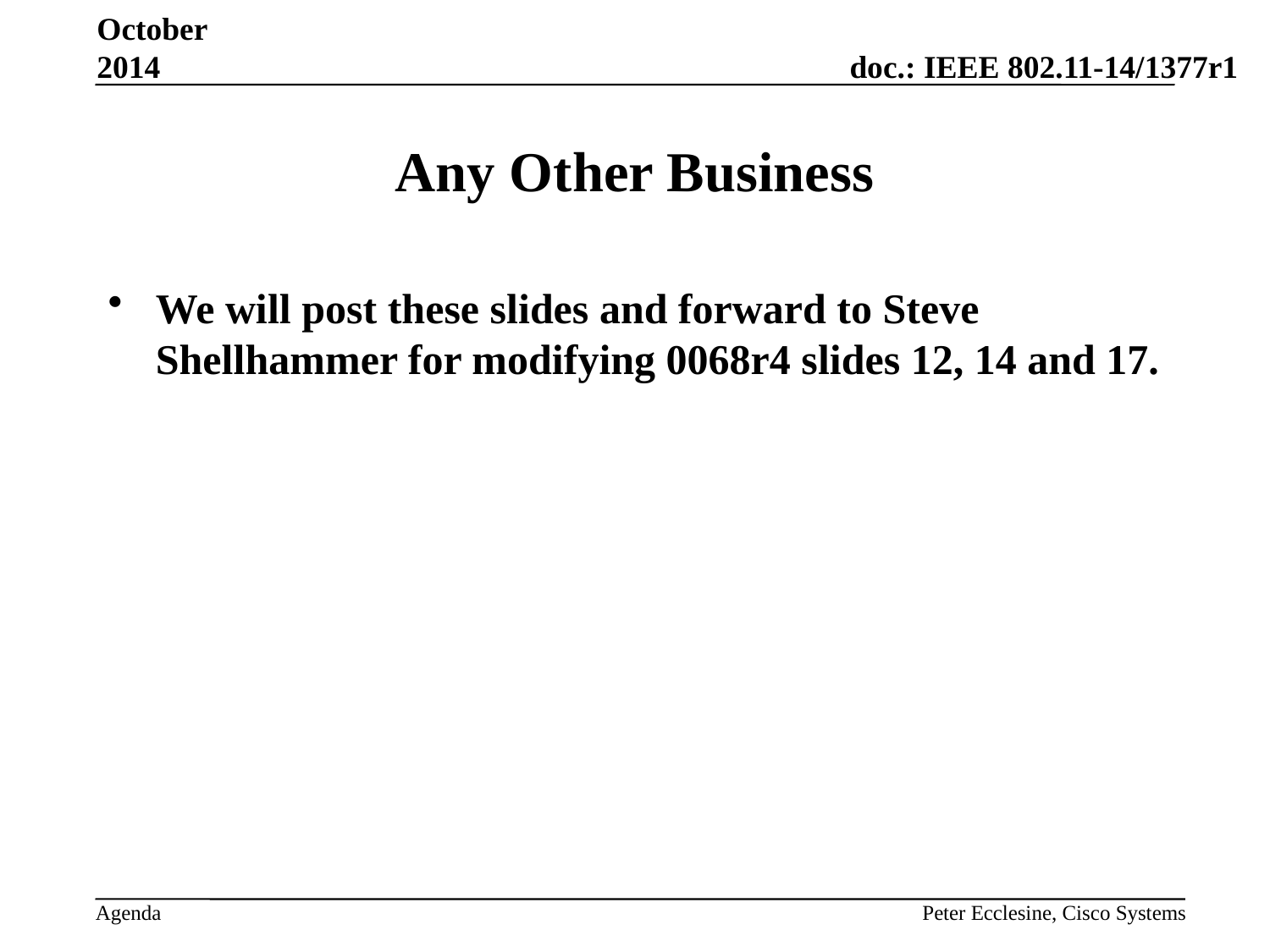

October 2014
# Any Other Business
We will post these slides and forward to Steve Shellhammer for modifying 0068r4 slides 12, 14 and 17.
Peter Ecclesine, Cisco Systems